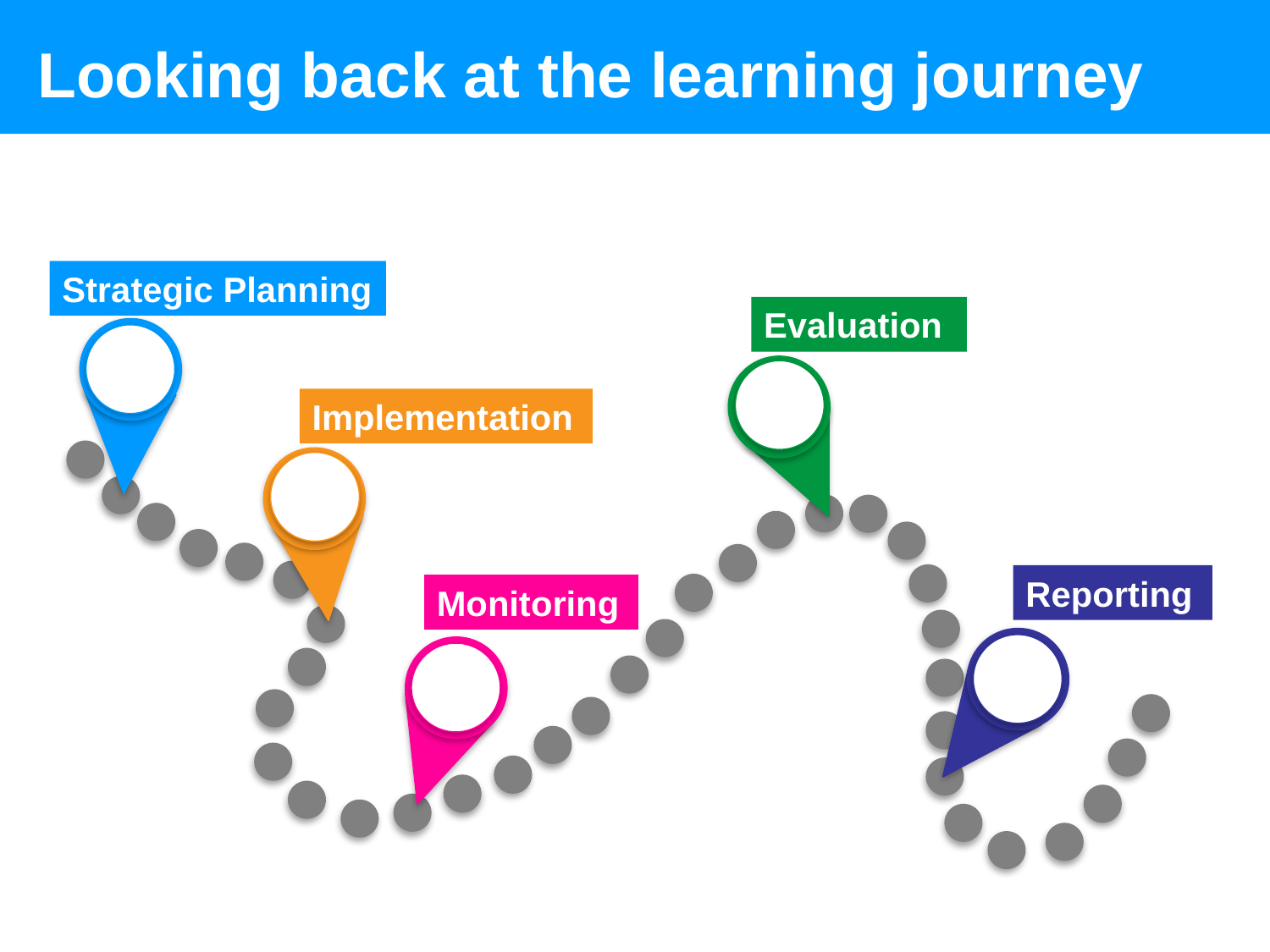

Looking back at the learning journey
Strategic Planning
Evaluation

Implementation

Reporting

Monitoring